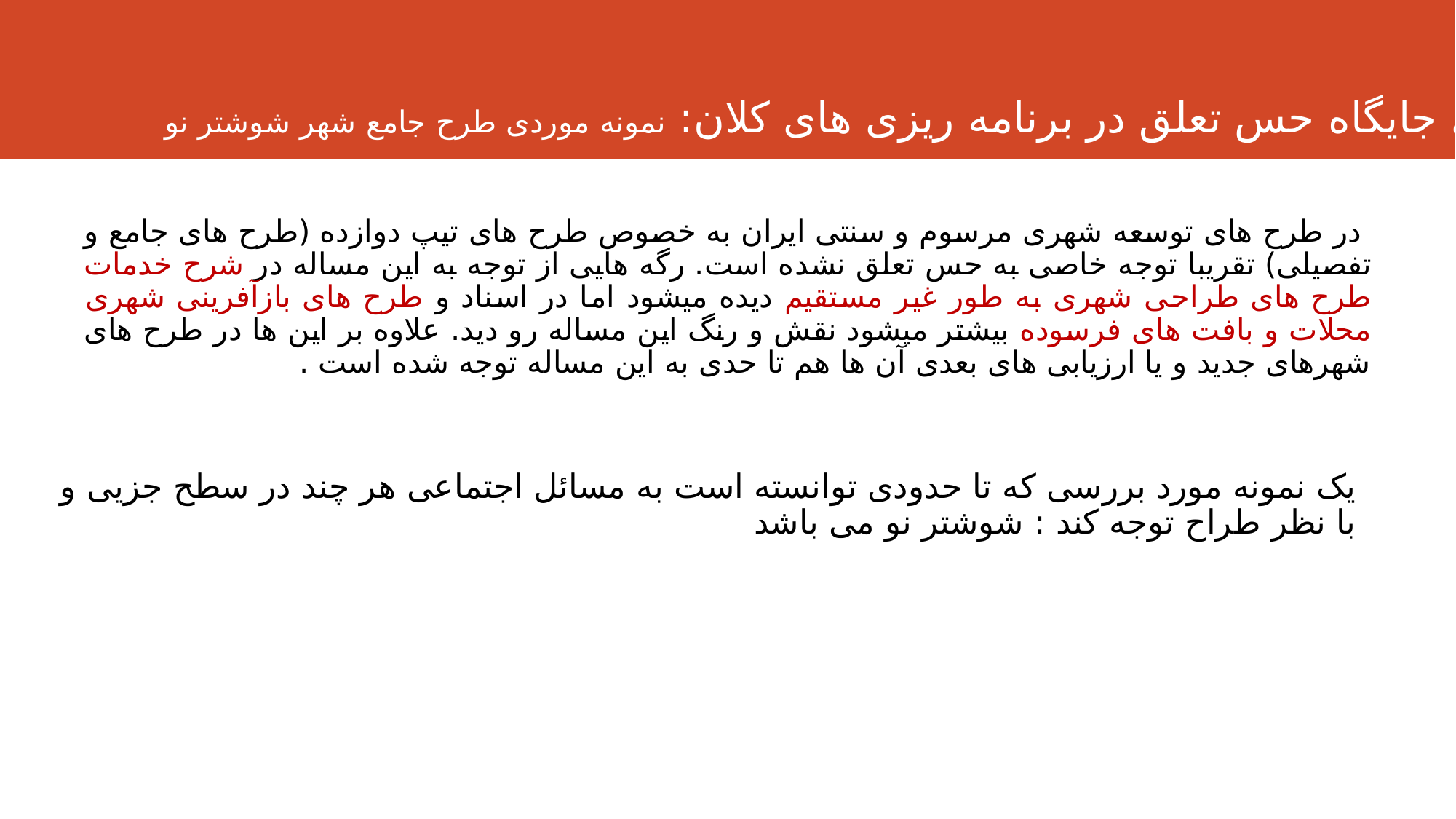

بررسی جایگاه حس تعلق در برنامه ریزی های کلان: نمونه موردی طرح جامع شهر شوشتر نو
 در طرح های توسعه شهری مرسوم و سنتی ایران به خصوص طرح های تیپ دوازده (طرح های جامع و تفصیلی) تقریبا توجه خاصی به حس تعلق نشده است. رگه هایی از توجه به این مساله در شرح خدمات طرح های طراحی شهری به طور غیر مستقیم دیده میشود اما در اسناد و طرح های بازآفرینی شهری محلات و بافت های فرسوده بیشتر میشود نقش و رنگ این مساله رو دید. علاوه بر این ها در طرح های شهرهای جدید و یا ارزیابی های بعدی آن ها هم تا حدی به این مساله توجه شده است .
یک نمونه مورد بررسی که تا حدودی توانسته است به مسائل اجتماعی هر چند در سطح جزیی و با نظر طراح توجه کند : شوشتر نو می باشد